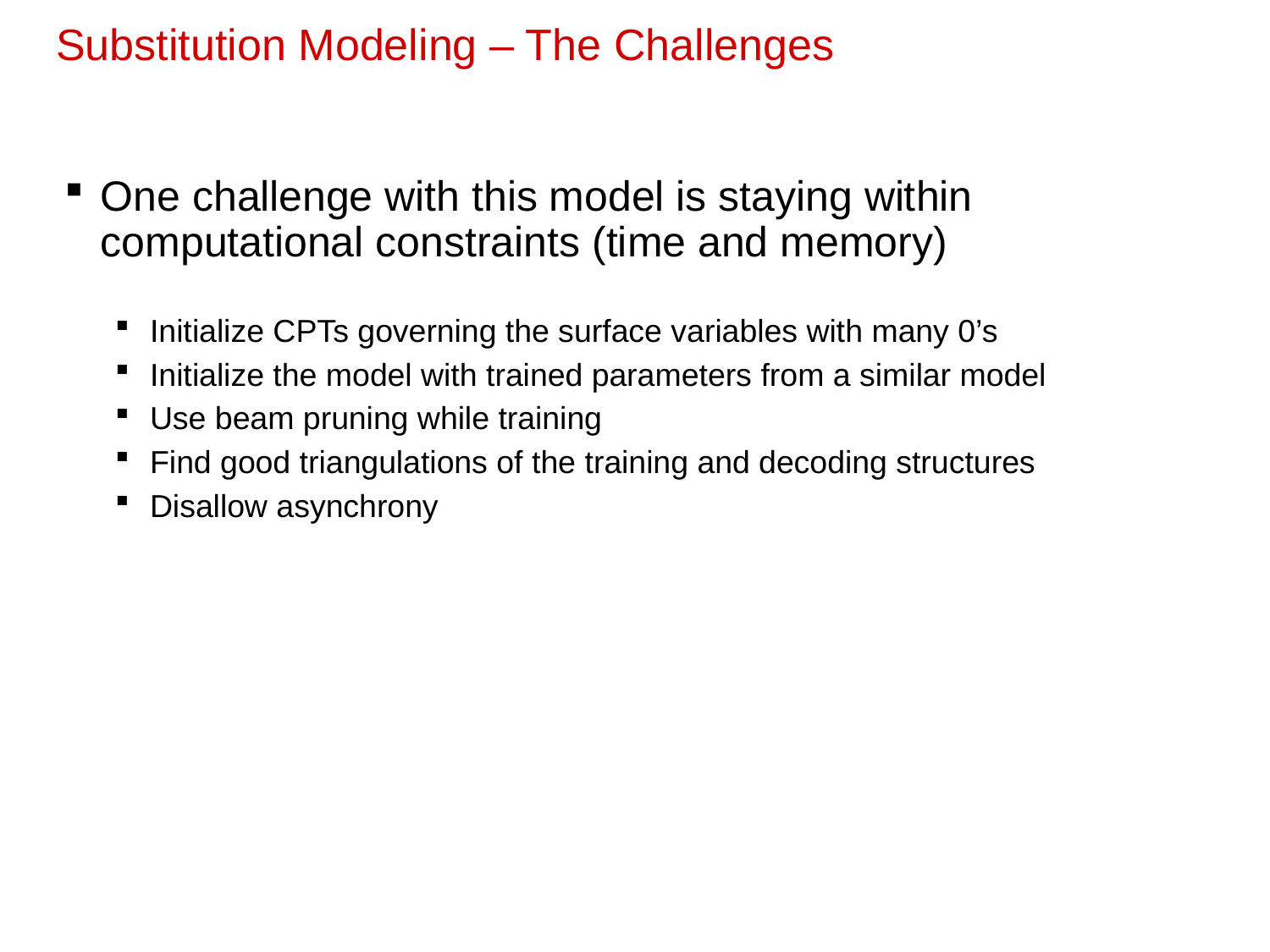

Substitution Modeling – The Challenges
One challenge with this model is staying within computational constraints (time and memory)

Initialize CPTs governing the surface variables with many 0’s
Initialize the model with trained parameters from a similar model
Use beam pruning while training
Find good triangulations of the training and decoding structures
Disallow asynchrony